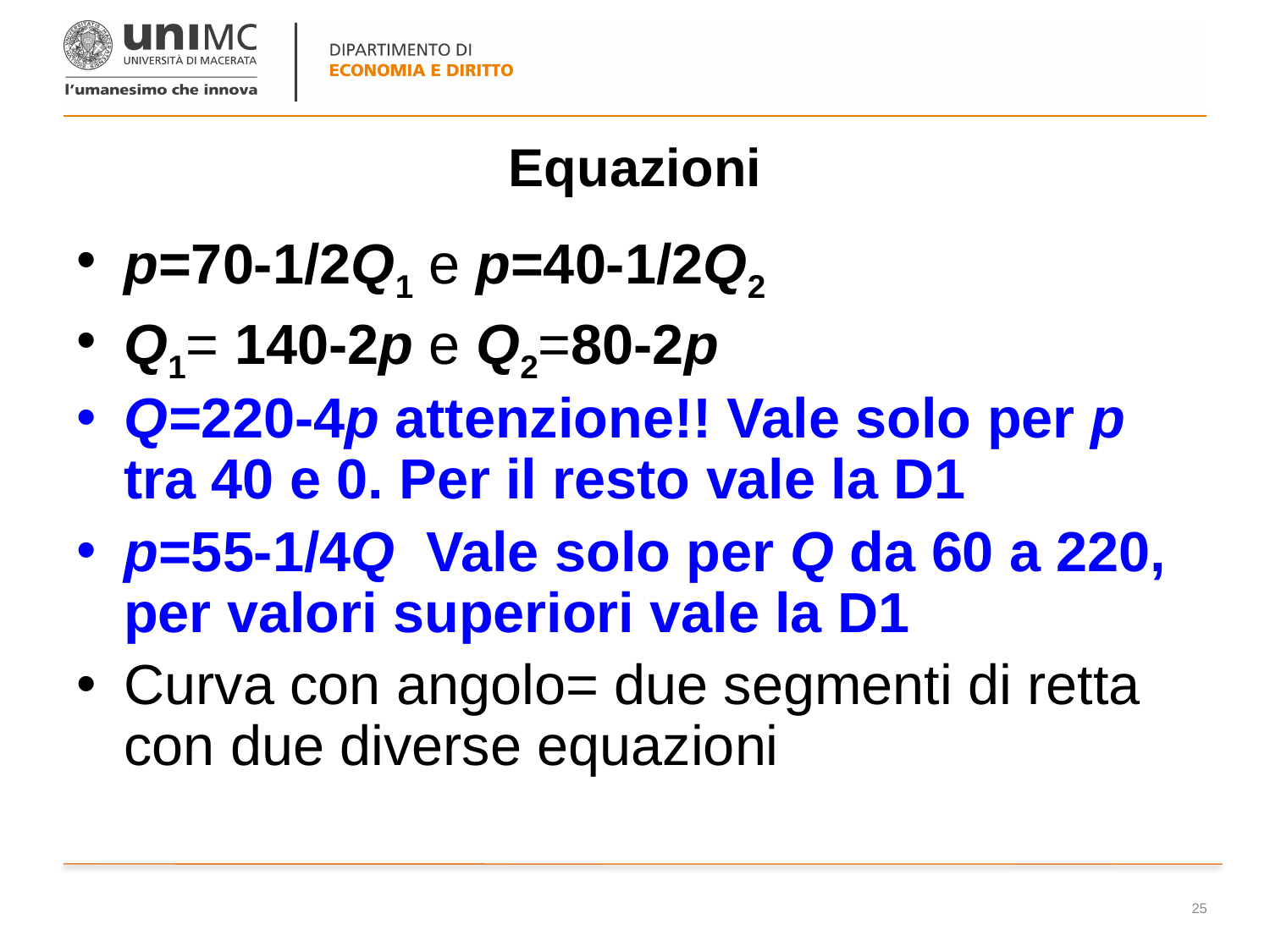

# Equazioni
p=70-1/2Q1 e p=40-1/2Q2
Q1= 140-2p e Q2=80-2p
Q=220-4p attenzione!! Vale solo per p tra 40 e 0. Per il resto vale la D1
p=55-1/4Q  Vale solo per Q da 60 a 220, per valori superiori vale la D1
Curva con angolo= due segmenti di retta con due diverse equazioni
25